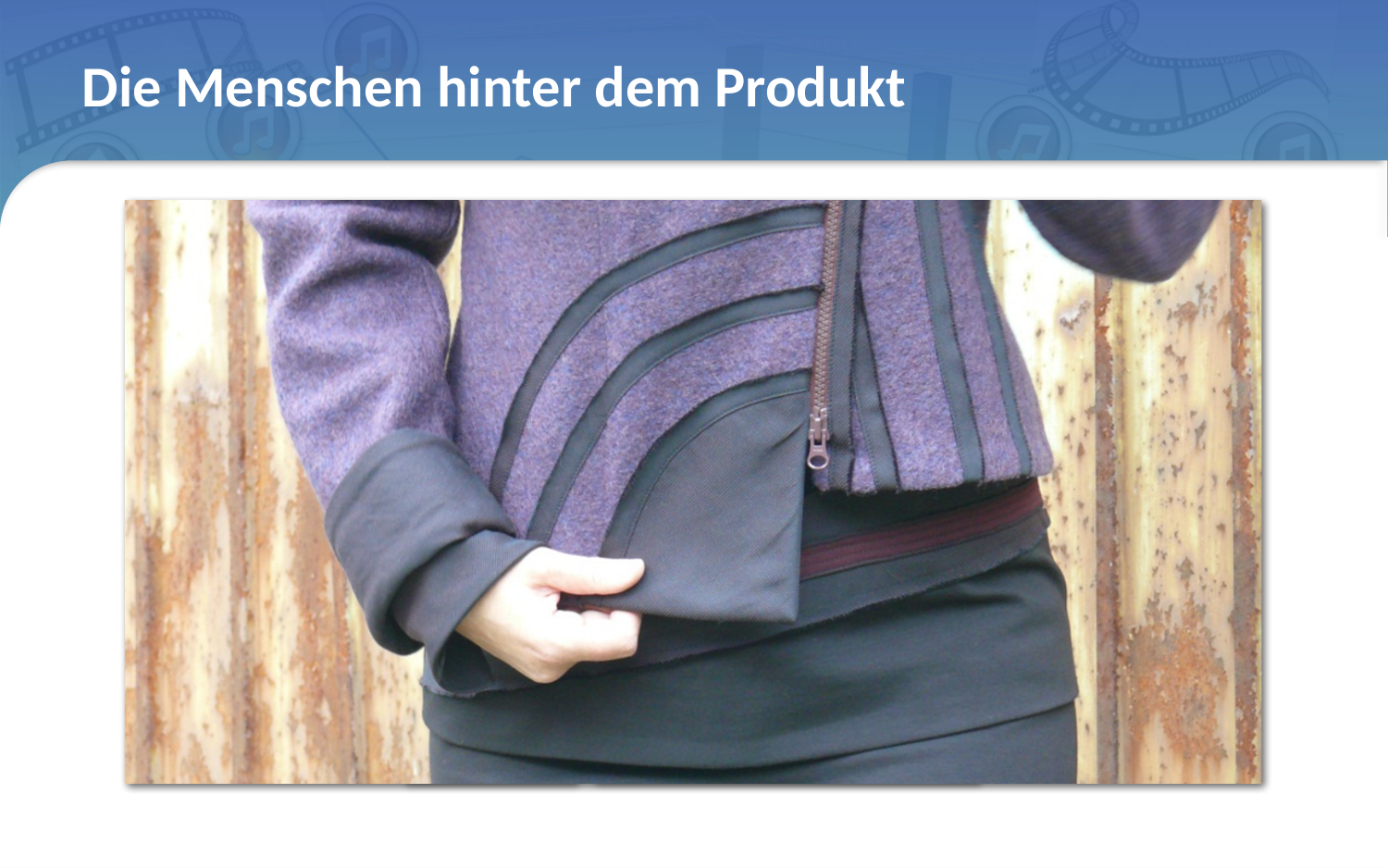

# Die Menschen hinter dem Produkt

Mode-Designerin
Monika Mergenthal
Mitarbeiterin
Eva Papillon
Mitarbeiterin
Suzanne Faubier